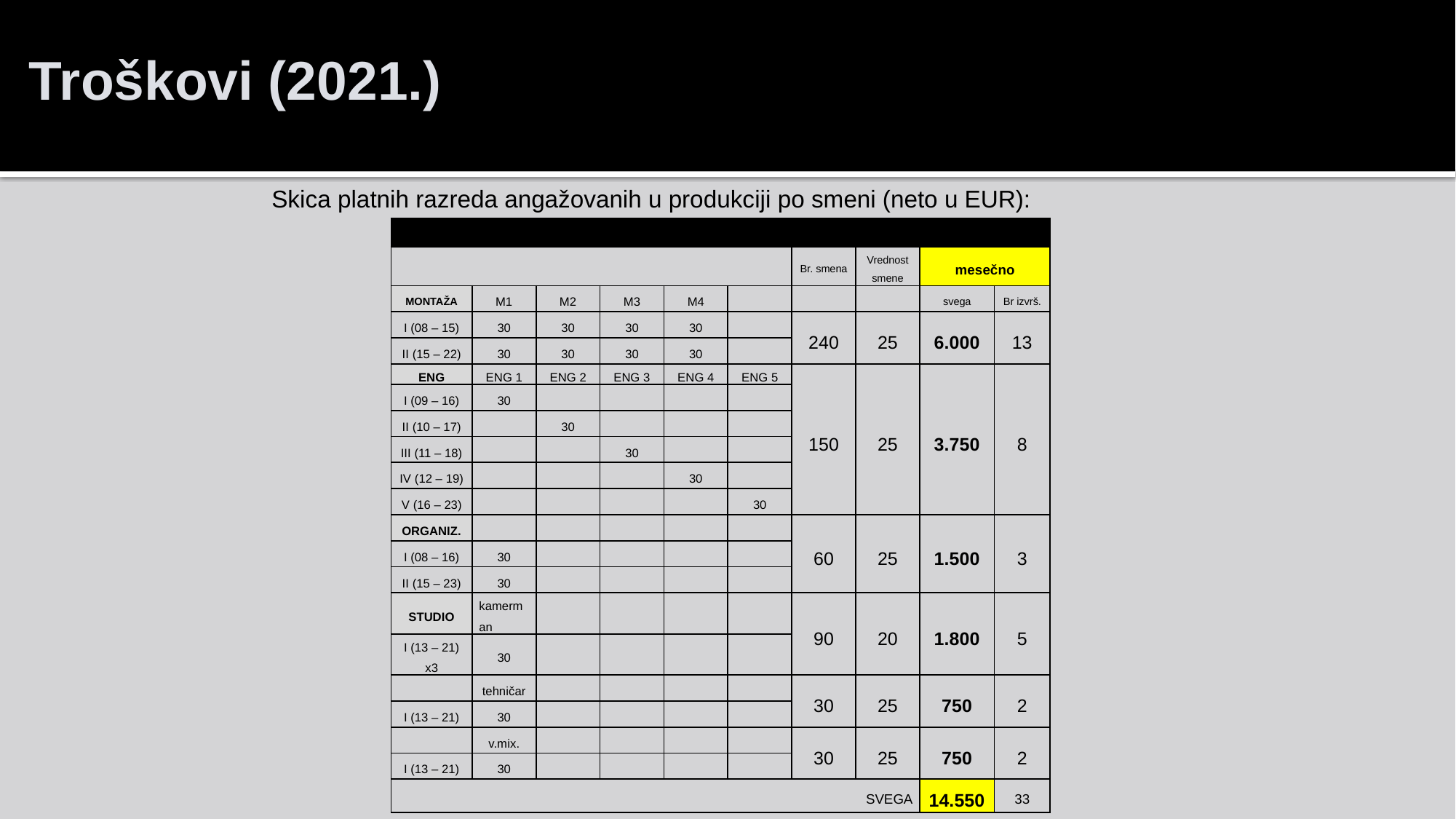

Troškovi (2021.)
Skica platnih razreda angažovanih u produkciji po smeni (neto u EUR):

| Smenski rad |  |  |  |  |  |  |  |  |  |
| --- | --- | --- | --- | --- | --- | --- | --- | --- | --- |
|  |  |  |  |  |  | Br. smena | Vrednost smene | mesečno |  |
| MONTAŽA | M1 | M2 | M3 | M4 |  |  |  | svega | Br izvrš. |
| I (08 – 15) | 30 | 30 | 30 | 30 |  | 240 | 25 | 6.000 | 13 |
| II (15 – 22) | 30 | 30 | 30 | 30 |  |  |  |  |  |
| ENG | ENG 1 | ENG 2 | ENG 3 | ENG 4 | ENG 5 | 150 | 25 | 3.750 | 8 |
| I (09 – 16) | 30 |  |  |  |  |  |  |  |  |
| II (10 – 17) |  | 30 |  |  |  |  |  |  |  |
| III (11 – 18) |  |  | 30 |  |  |  |  |  |  |
| IV (12 – 19) |  |  |  | 30 |  |  |  |  |  |
| V (16 – 23) |  |  |  |  | 30 |  |  |  |  |
| ORGANIZ. |  |  |  |  |  | 60 | 25 | 1.500 | 3 |
| I (08 – 16) | 30 |  |  |  |  |  |  |  |  |
| II (15 – 23) | 30 |  |  |  |  |  |  |  |  |
| STUDIO | kamerman |  |  |  |  | 90 | 20 | 1.800 | 5 |
| I (13 – 21) x3 | 30 |  |  |  |  |  |  |  |  |
|  | tehničar |  |  |  |  | 30 | 25 | 750 | 2 |
| I (13 – 21) | 30 |  |  |  |  |  |  |  |  |
|  | v.mix. |  |  |  |  | 30 | 25 | 750 | 2 |
| I (13 – 21) | 30 |  |  |  |  |  |  |  |  |
| SVEGA |  |  |  |  |  |  |  | 14.550 | 33 |